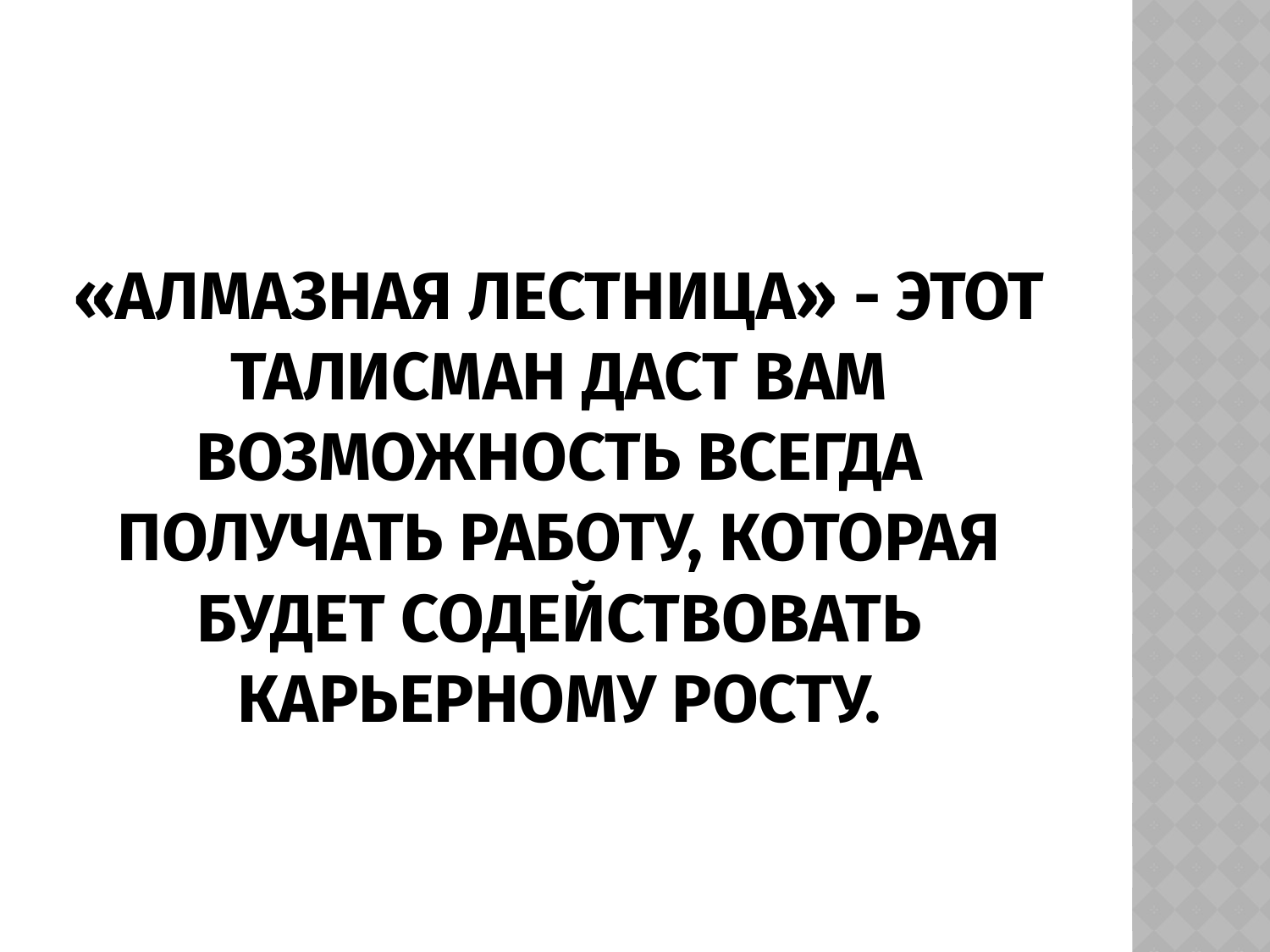

# «Алмазная лестница» - этот талисман даст вам возможность всегда получать работу, которая будет содействовать карьерному росту.